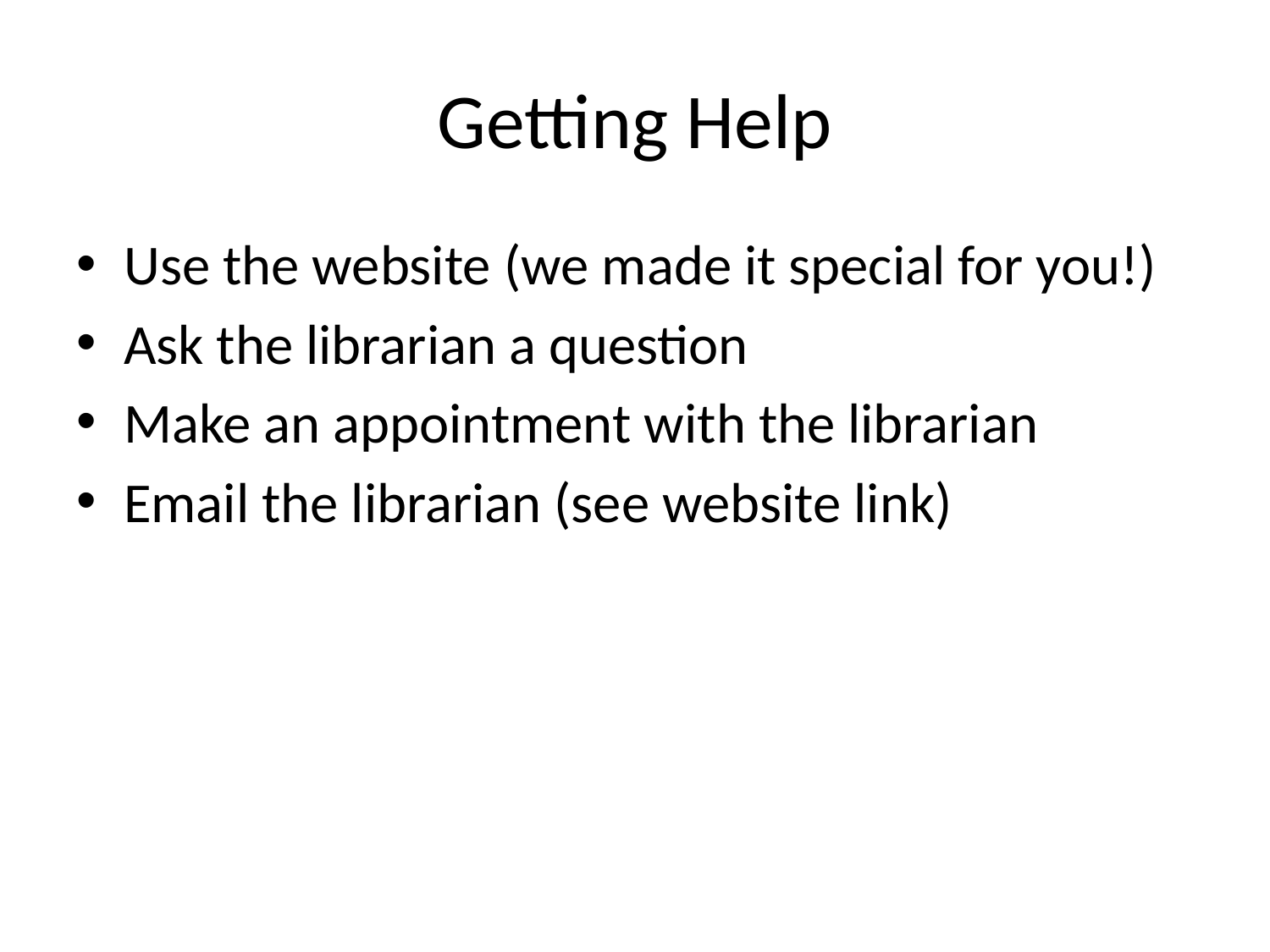

# Getting Help
Use the website (we made it special for you!)
Ask the librarian a question
Make an appointment with the librarian
Email the librarian (see website link)